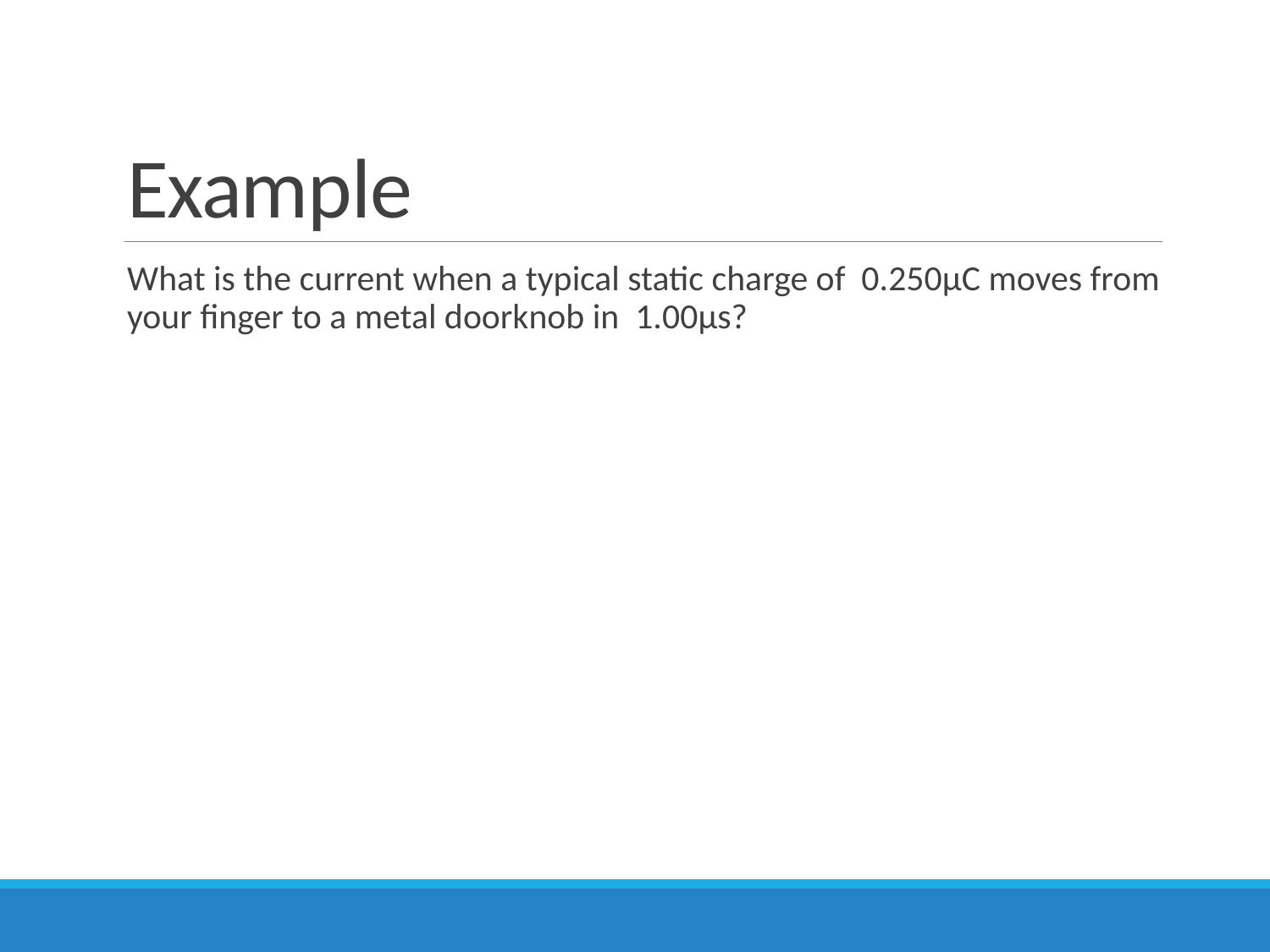

# Example
What is the current when a typical static charge of  0.250μC moves from your finger to a metal doorknob in  1.00μs?